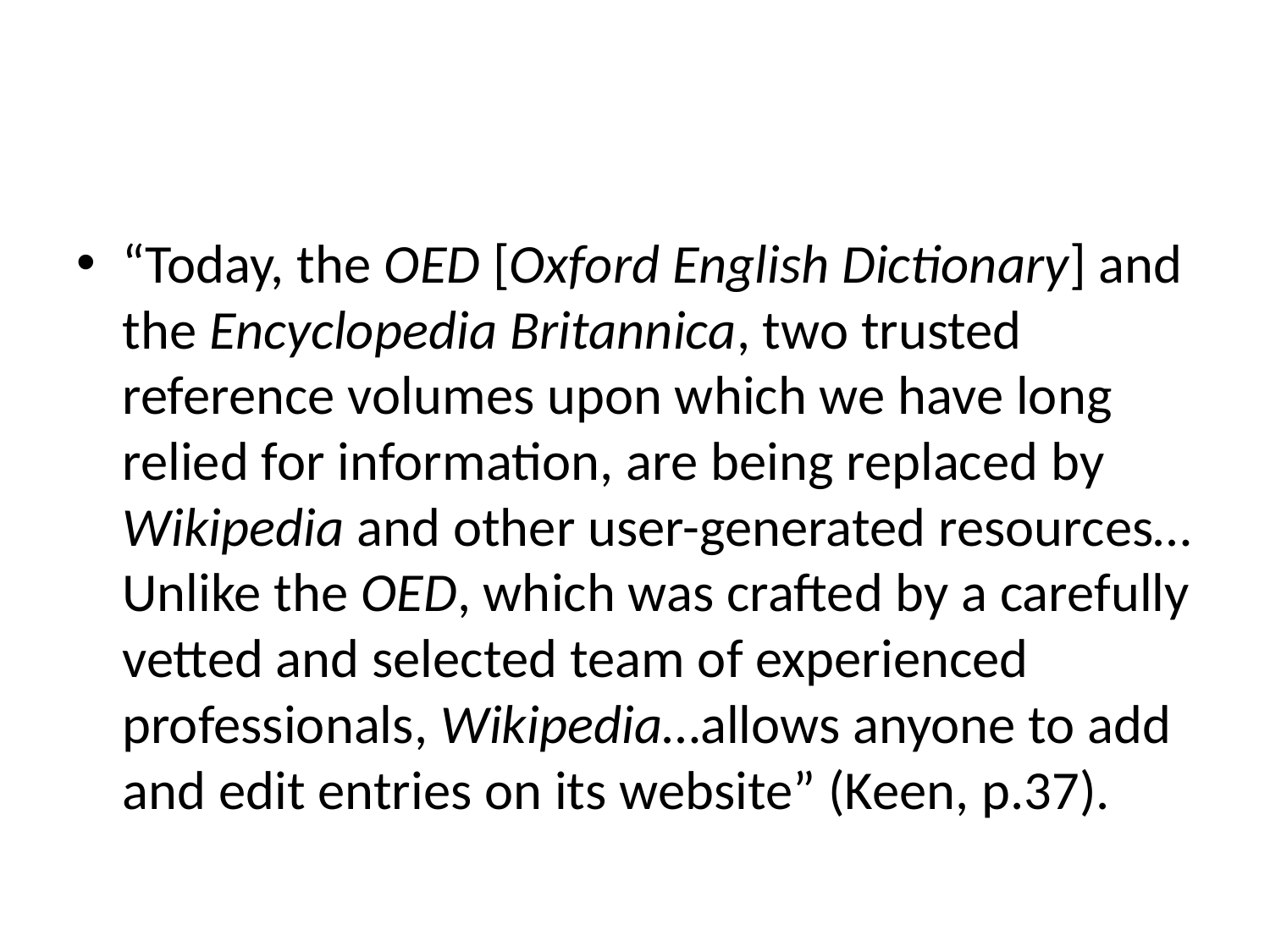

#
“Today, the OED [Oxford English Dictionary] and the Encyclopedia Britannica, two trusted reference volumes upon which we have long relied for information, are being replaced by Wikipedia and other user-generated resources…Unlike the OED, which was crafted by a carefully vetted and selected team of experienced professionals, Wikipedia…allows anyone to add and edit entries on its website” (Keen, p.37).